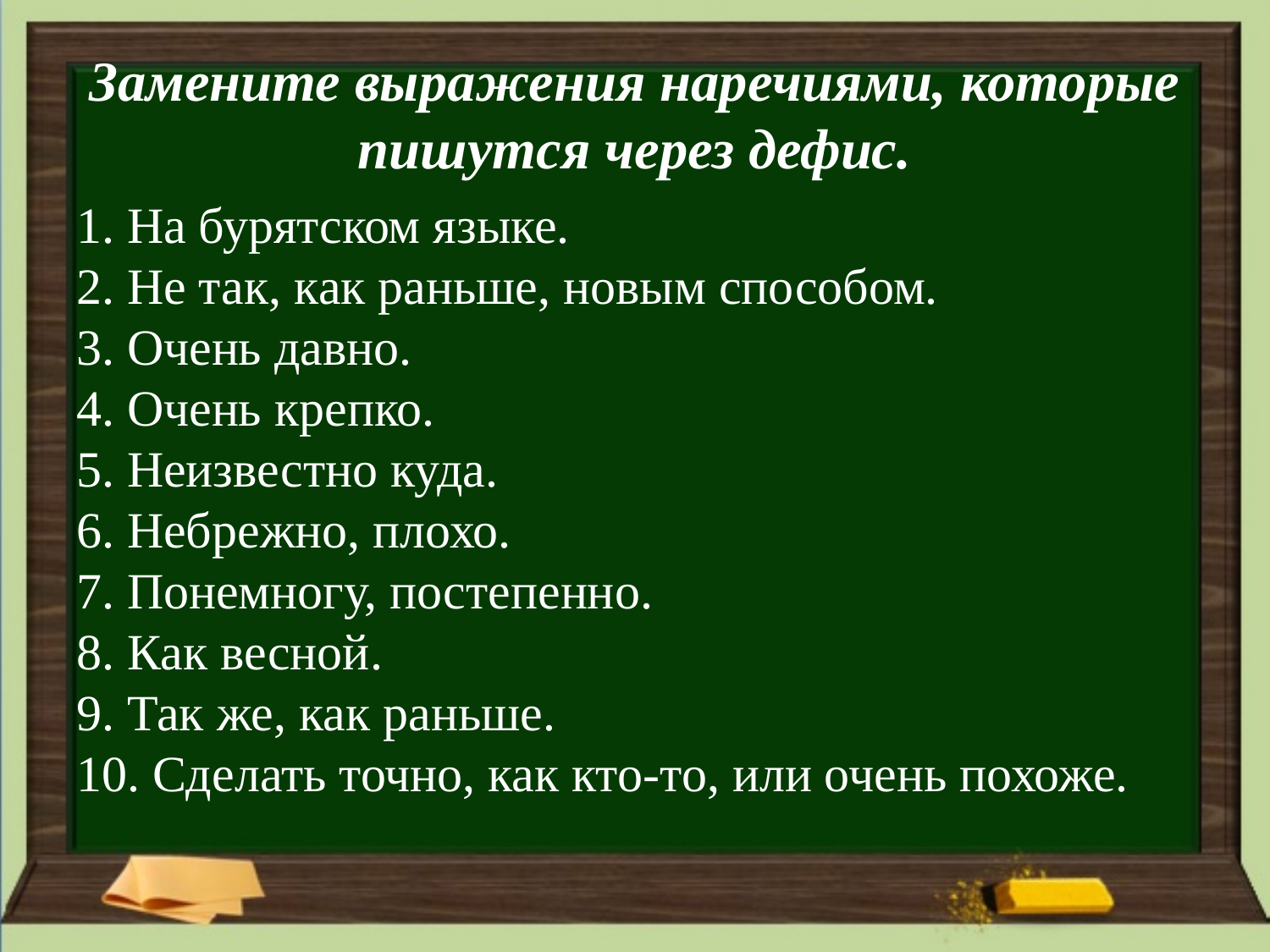

# Замените выражения наречиями, которые пишутся через дефис.
1. На бурятском языке.
2. Не так, как раньше, новым способом.
3. Очень давно.
4. Очень крепко.
5. Неизвестно куда.
6. Небрежно, плохо.
7. Понемногу, постепенно.
8. Как весной.
9. Так же, как раньше.
10. Сделать точно, как кто-то, или очень похоже.